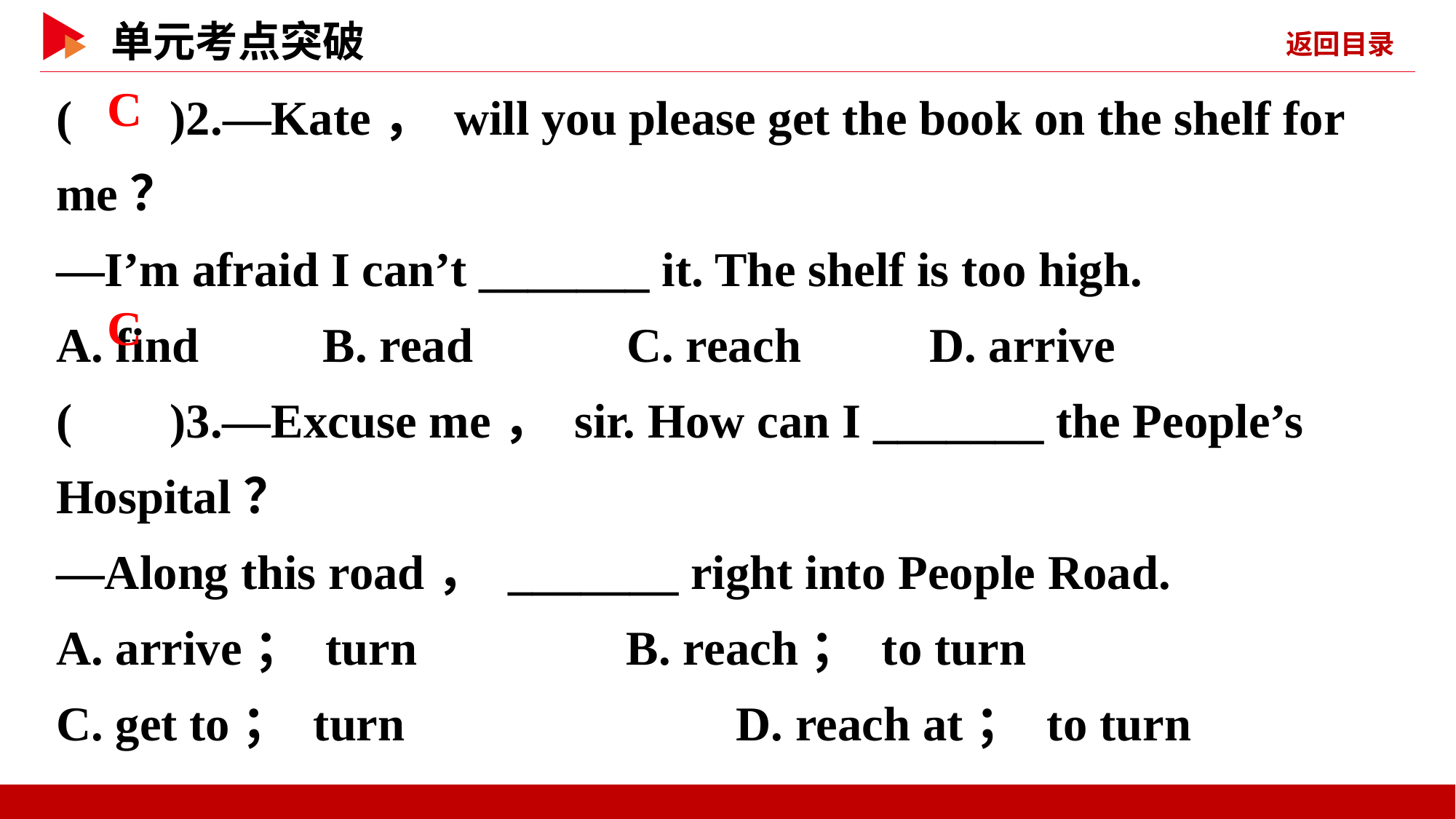

(        )2.—Kate， will you please get the book on the shelf for me？
—I’m afraid I can’t _______ it. The shelf is too high.
A. find	    B. read              C. reach         	D. arrive
(        )3.—Excuse me， sir. How can I _______ the People’s Hospital？
—Along this road， _______ right into People Road.
A. arrive； turn	           B. reach； to turn
C. get to； turn	                    D. reach at； to turn
   C
   C